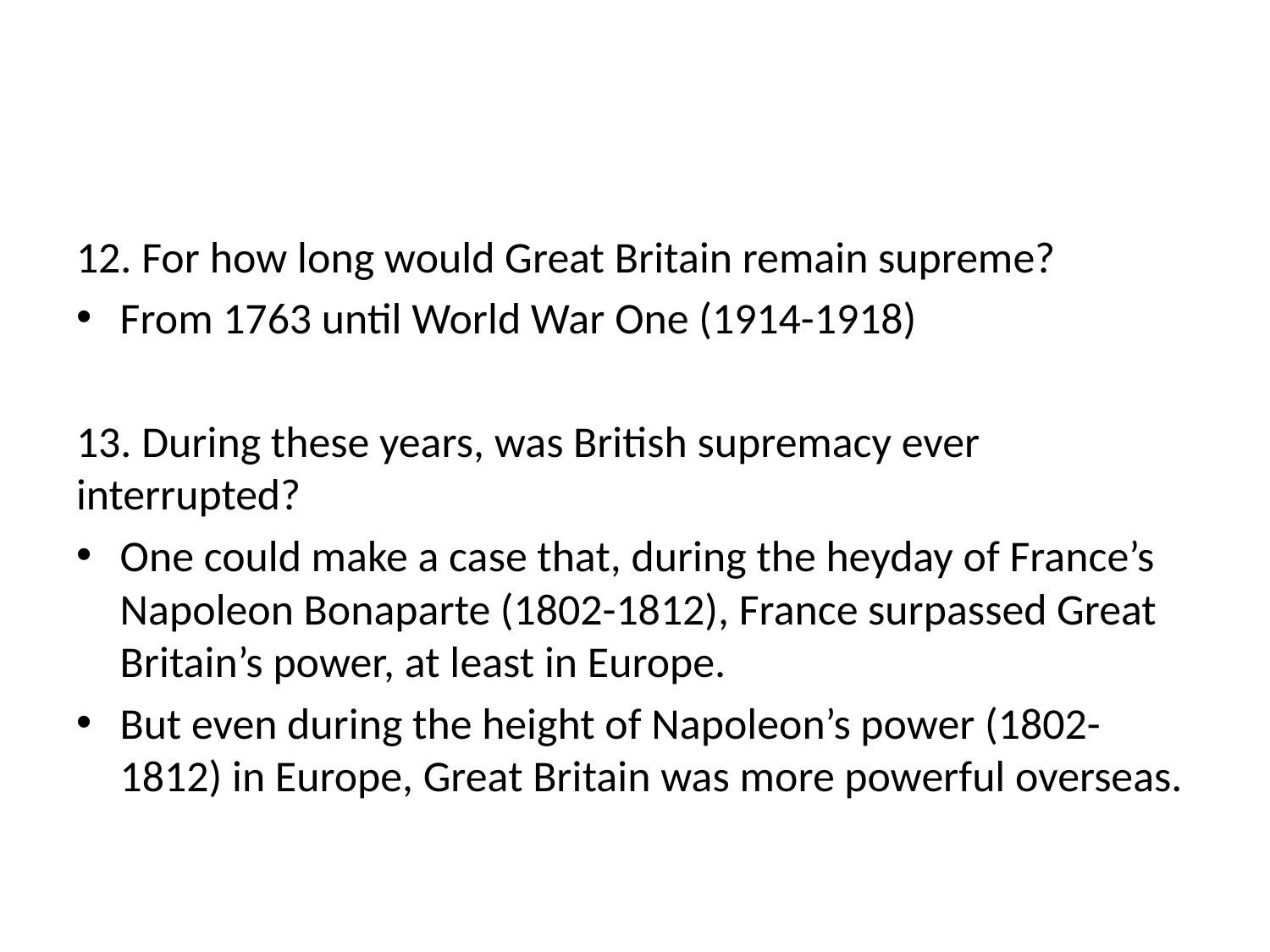

#
12. For how long would Great Britain remain supreme?
From 1763 until World War One (1914-1918)

13. During these years, was British supremacy ever interrupted?
One could make a case that, during the heyday of France’s Napoleon Bonaparte (1802-1812), France surpassed Great Britain’s power, at least in Europe.
But even during the height of Napoleon’s power (1802-1812) in Europe, Great Britain was more powerful overseas.